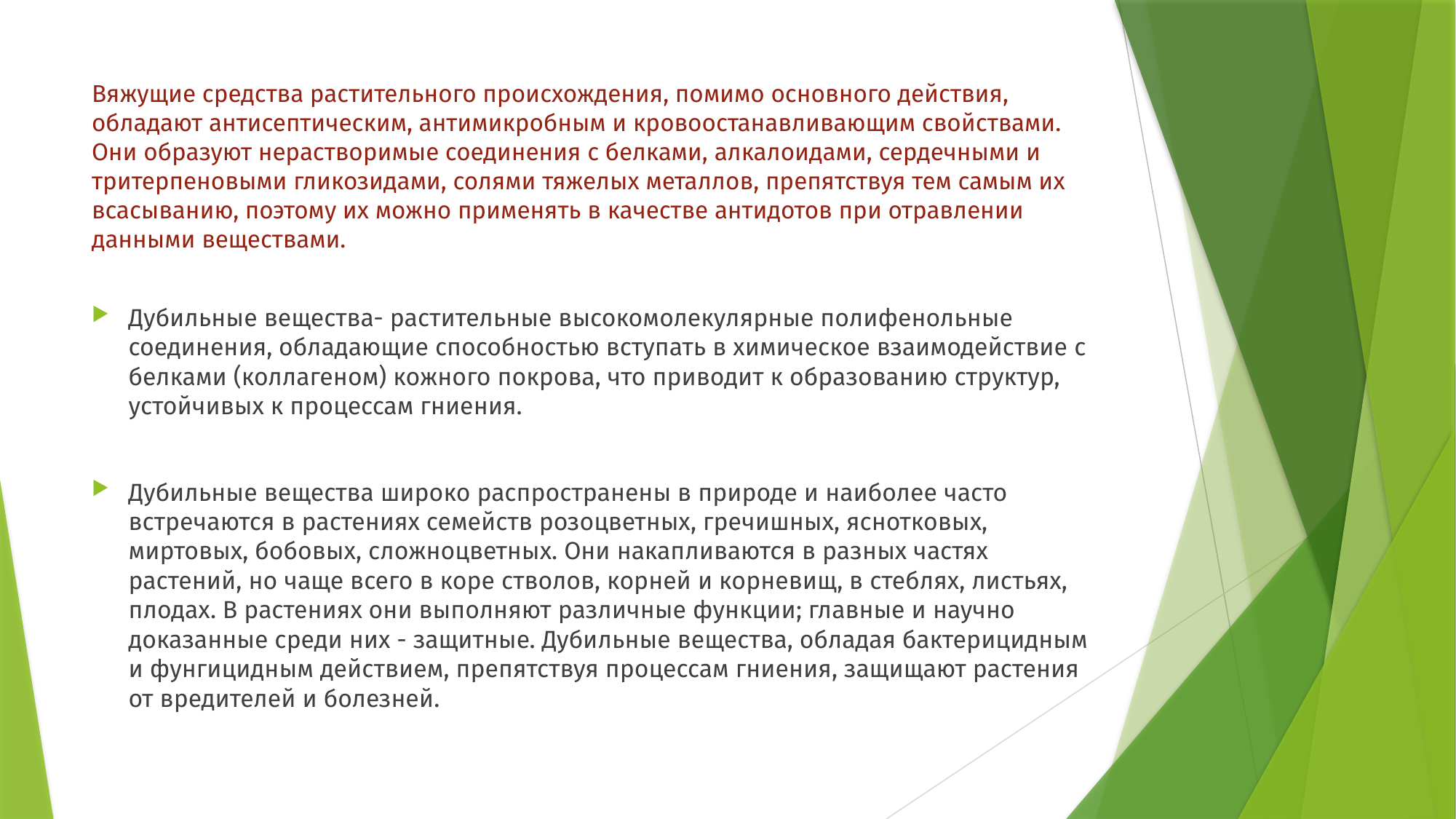

# Вяжущие средства растительного происхождения, помимо основного действия, обладают антисептическим, антимикробным и кровоостанавливающим свойствами. Они образуют нерастворимые соединения с белками, алкалоидами, сердечными и тритерпеновыми гликозидами, солями тяжелых металлов, препятствуя тем самым их всасыванию, поэтому их можно применять в качестве антидотов при отравлении данными веществами.
Дубильные вещества- растительные высокомолекулярные полифенольные соединения, обладающие способностью вступать в химическое взаимодействие с белками (коллагеном) кожного покрова, что приводит к образованию структур, устойчивых к процессам гниения.

Дубильные вещества широко распространены в природе и наиболее часто встречаются в растениях семейств розоцветных, гречишных, яснотковых, миртовых, бобовых, сложноцветных. Они накапливаются в разных частях растений, но чаще всего в коре стволов, корней и корневищ, в стеблях, листьях, плодах. В растениях они выполняют различные функции; главные и научно доказанные среди них - защитные. Дубильные вещества, обладая бактерицидным и фунгицидным действием, препятствуя процессам гниения, защищают растения от вредителей и болезней.